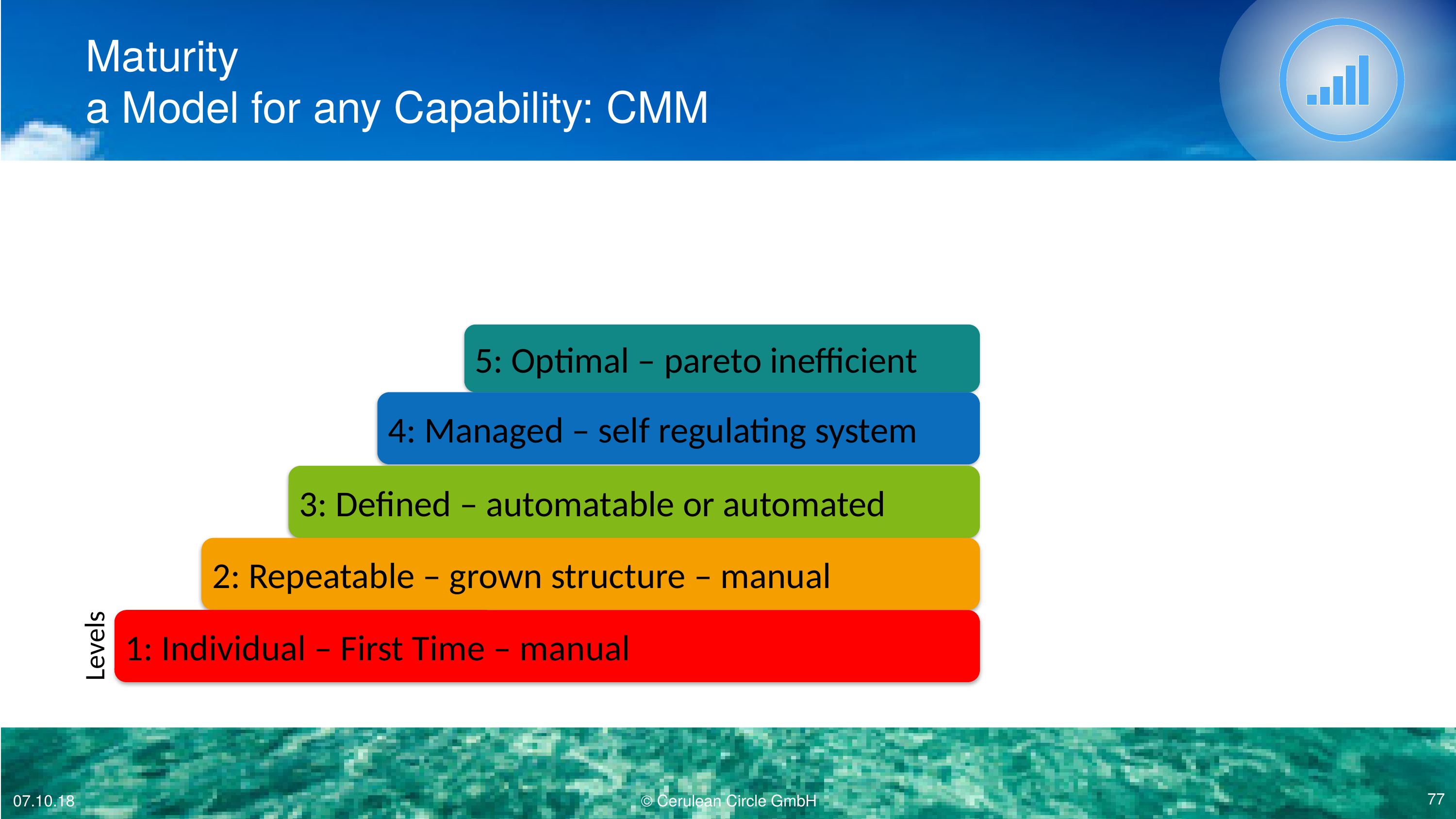

# Maturity a Model for any Capability: CMM
5: Optimal – pareto inefficient
4: Managed – self regulating system
3: Defined – automatable or automated
2: Repeatable – grown structure – manual
1: Individual – First Time – manual
Levels
© Cerulean Circle GmbH
77
07.10.18